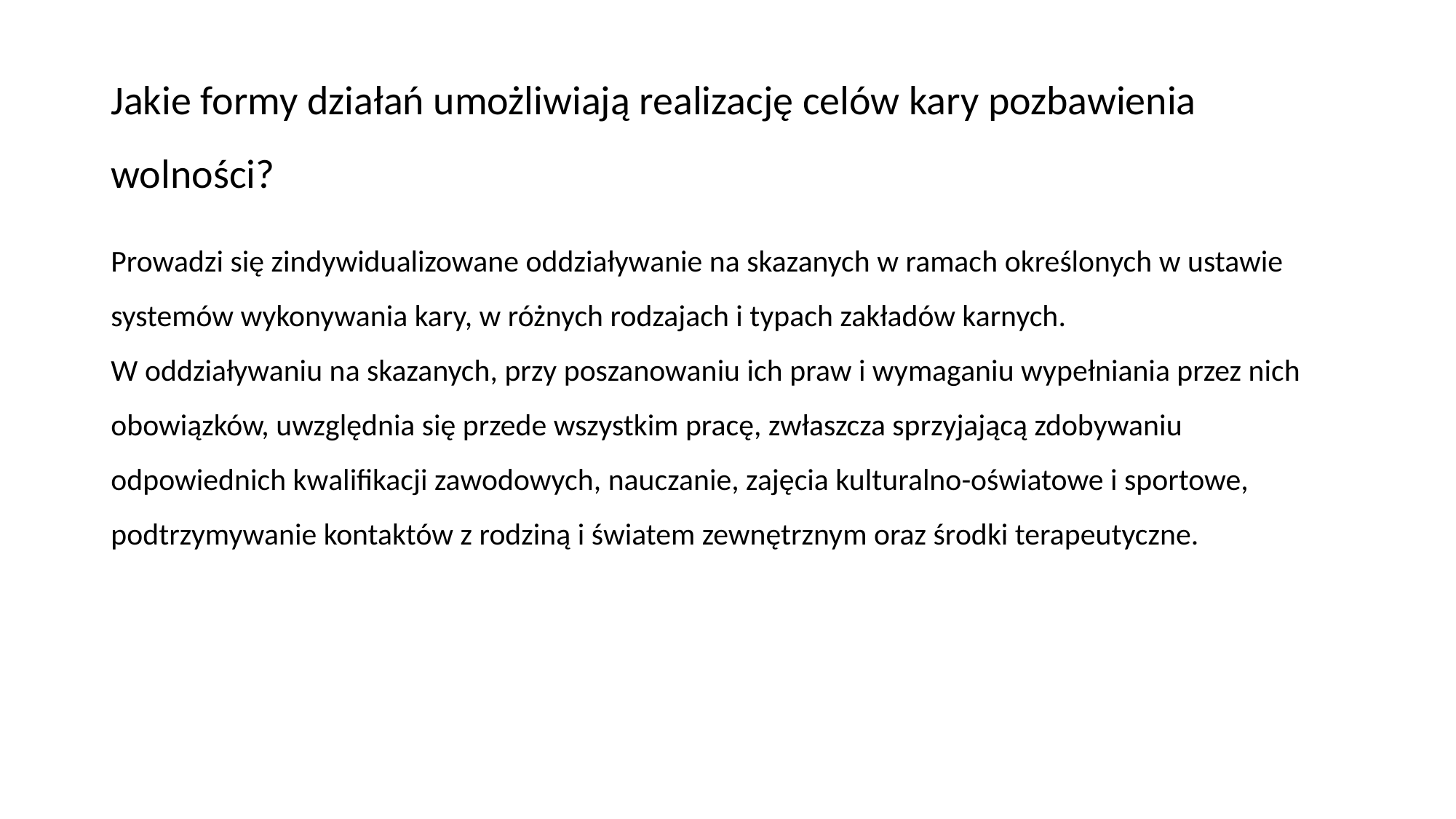

# Jakie formy działań umożliwiają realizację celów kary pozbawienia wolności?
Prowadzi się zindywidualizowane oddziaływanie na skazanych w ramach określonych w ustawie systemów wykonywania kary, w różnych rodzajach i typach zakładów karnych.
W oddziaływaniu na skazanych, przy poszanowaniu ich praw i wymaganiu wypełniania przez nich obowiązków, uwzględnia się przede wszystkim pracę, zwłaszcza sprzyjającą zdobywaniu odpowiednich kwalifikacji zawodowych, nauczanie, zajęcia kulturalno-oświatowe i sportowe, podtrzymywanie kontaktów z rodziną i światem zewnętrznym oraz środki terapeutyczne.